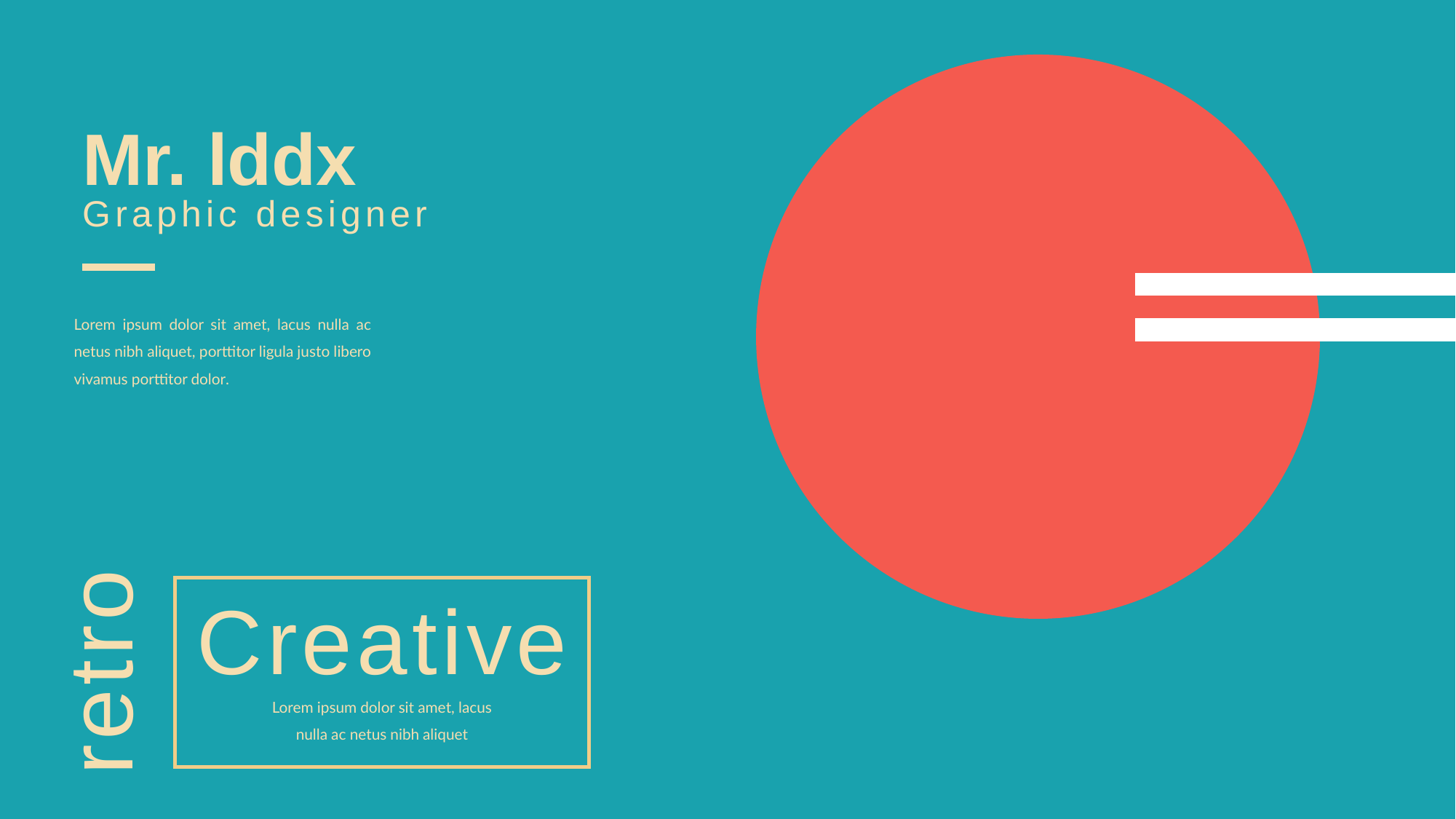

Mr. lddx
Graphic designer

Lorem ipsum dolor sit amet, lacus nulla ac netus nibh aliquet, porttitor ligula justo libero vivamus porttitor dolor.

Creative
retro
Lorem ipsum dolor sit amet, lacus nulla ac netus nibh aliquet